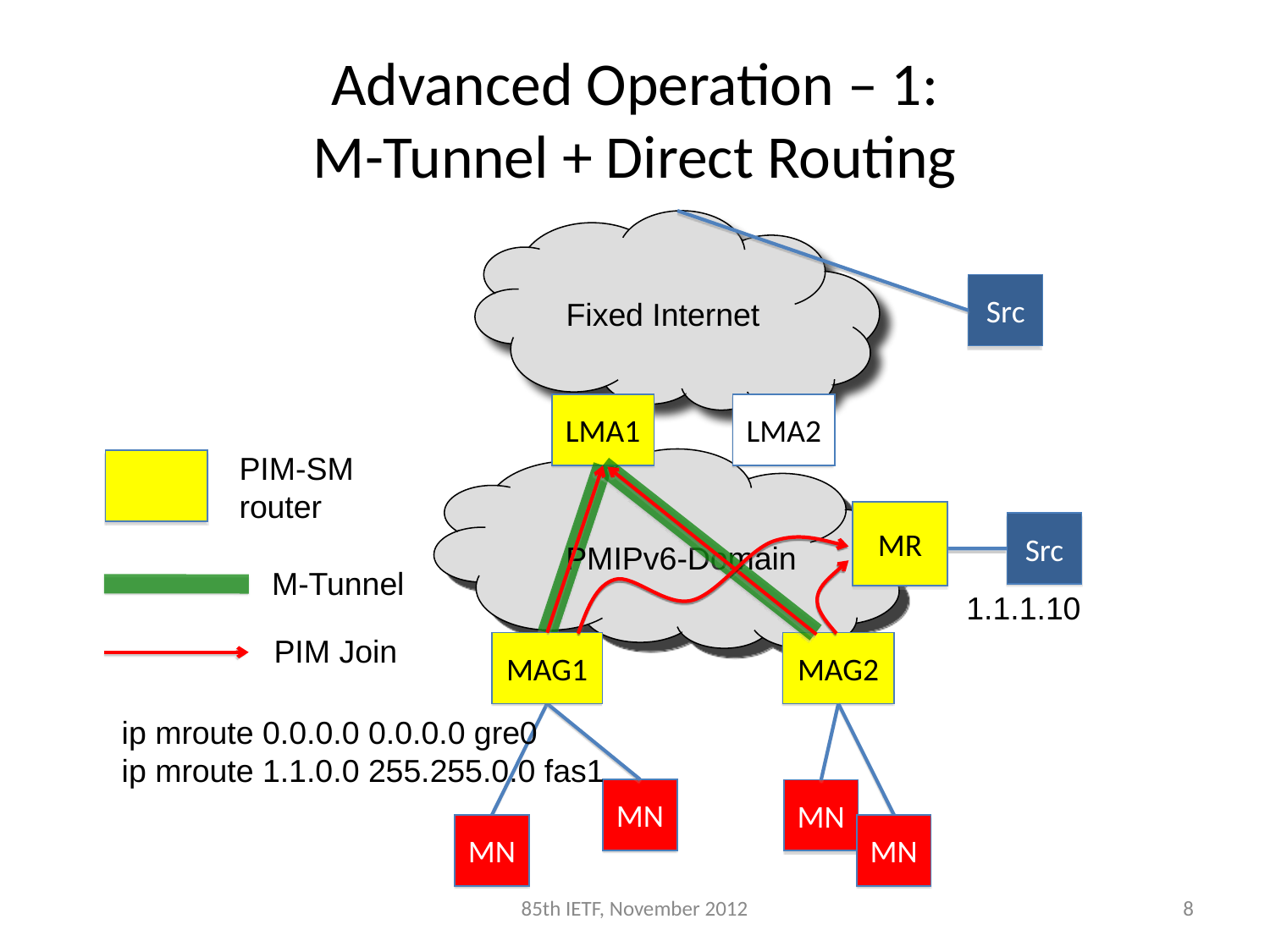

# Advanced Operation – 1: M-Tunnel + Direct Routing

Fixed Internet
Src
LMA1
LMA2
PIM-SM
router

MR
Src
PMIPv6-Domain

M-Tunnel

1.1.1.10
PIM Join
MAG1
MAG2
ip mroute 0.0.0.0 0.0.0.0 gre0
ip mroute 1.1.0.0 255.255.0.0 fas1
MN
MN
MN
MN
85th IETF, November 2012
8